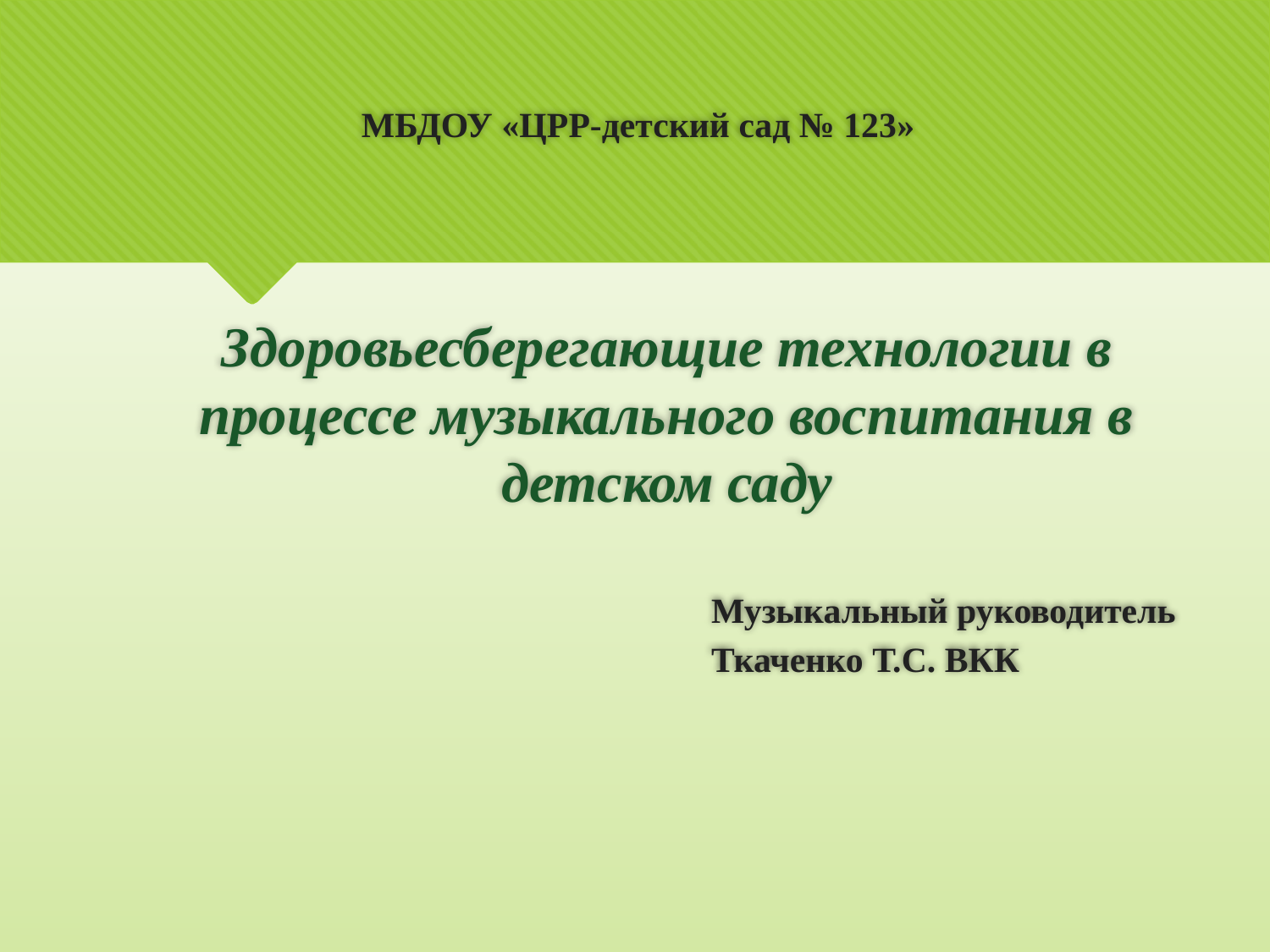

МБДОУ «ЦРР-детский сад № 123»

Здоровьесберегающие технологии в процессе музыкального воспитания в детском саду
# Музыкальный руководитель Ткаченко Т.С. ВКК